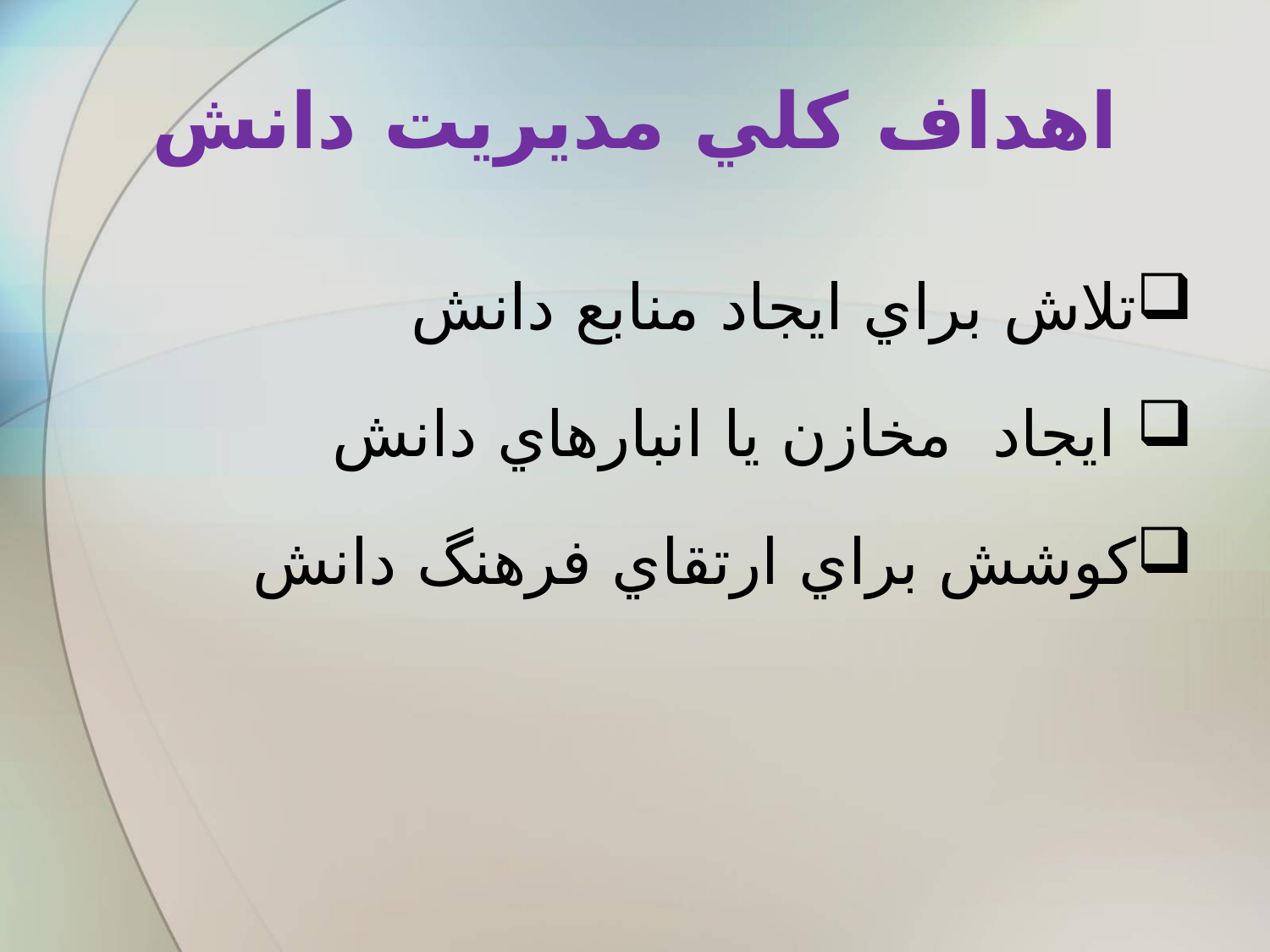

# اهداف كلي مديريت دانش
تلاش براي ايجاد منابع دانش
 ايجاد  مخازن يا انبارهاي دانش
كوشش براي ارتقاي فرهنگ دانش